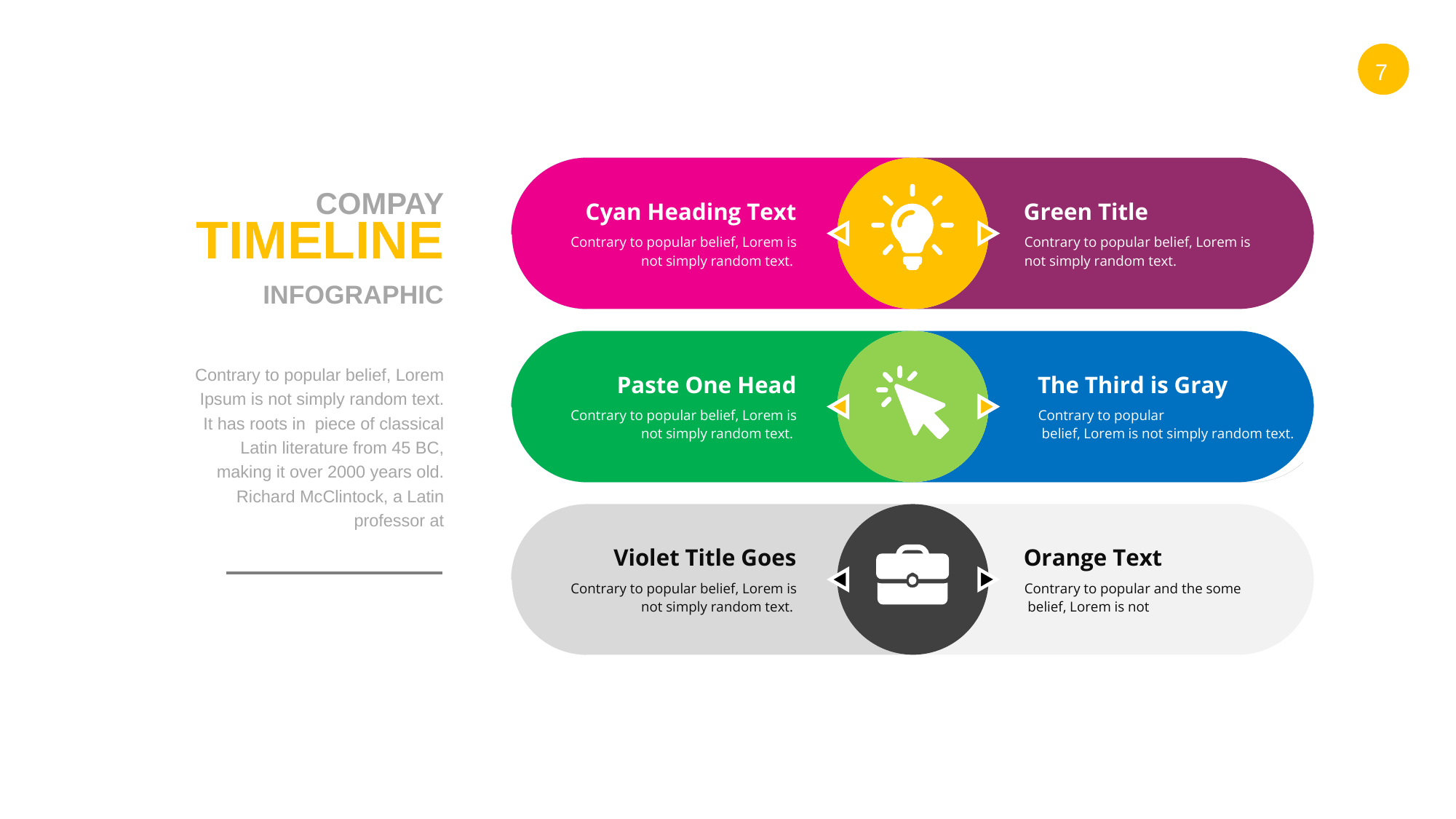

7

COMPAY
TIMELINE

Cyan Heading Text
Contrary to popular belief, Lorem is not simply random text.
Green Title
Contrary to popular belief, Lorem is not simply random text.

INFOGRAPHIC

Contrary to popular belief, Lorem Ipsum is not simply random text. It has roots in  piece of classical Latin literature from 45 BC, making it over 2000 years old. Richard McClintock, a Latin professor at
Paste One Head
Contrary to popular belief, Lorem is not simply random text.
The Third is Gray
Contrary to popular
 belief, Lorem is not simply random text.

Violet Title Goes
Contrary to popular belief, Lorem is not simply random text.
Orange Text
Contrary to popular and the some
 belief, Lorem is not

7